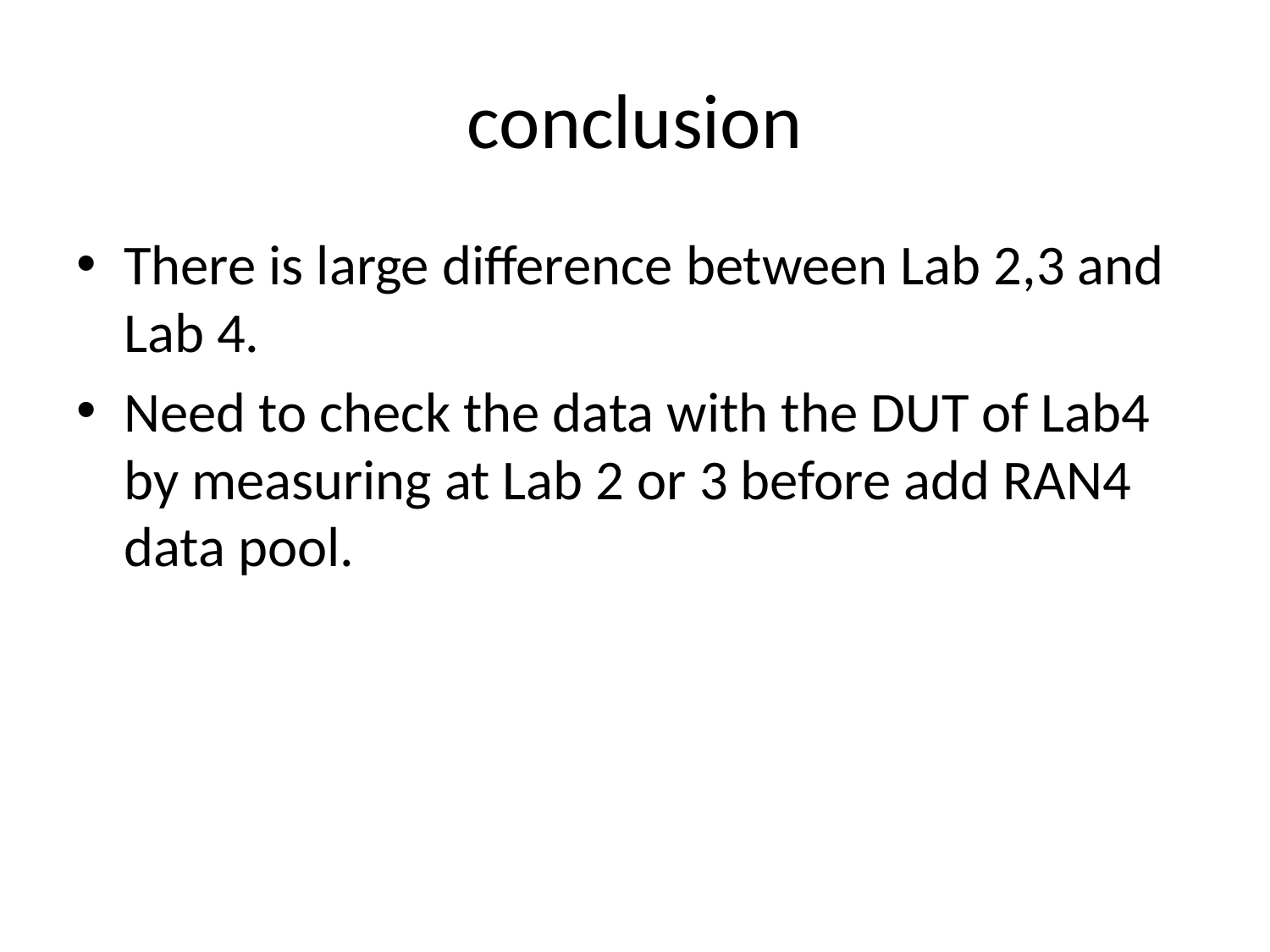

# conclusion
There is large difference between Lab 2,3 and Lab 4.
Need to check the data with the DUT of Lab4 by measuring at Lab 2 or 3 before add RAN4 data pool.